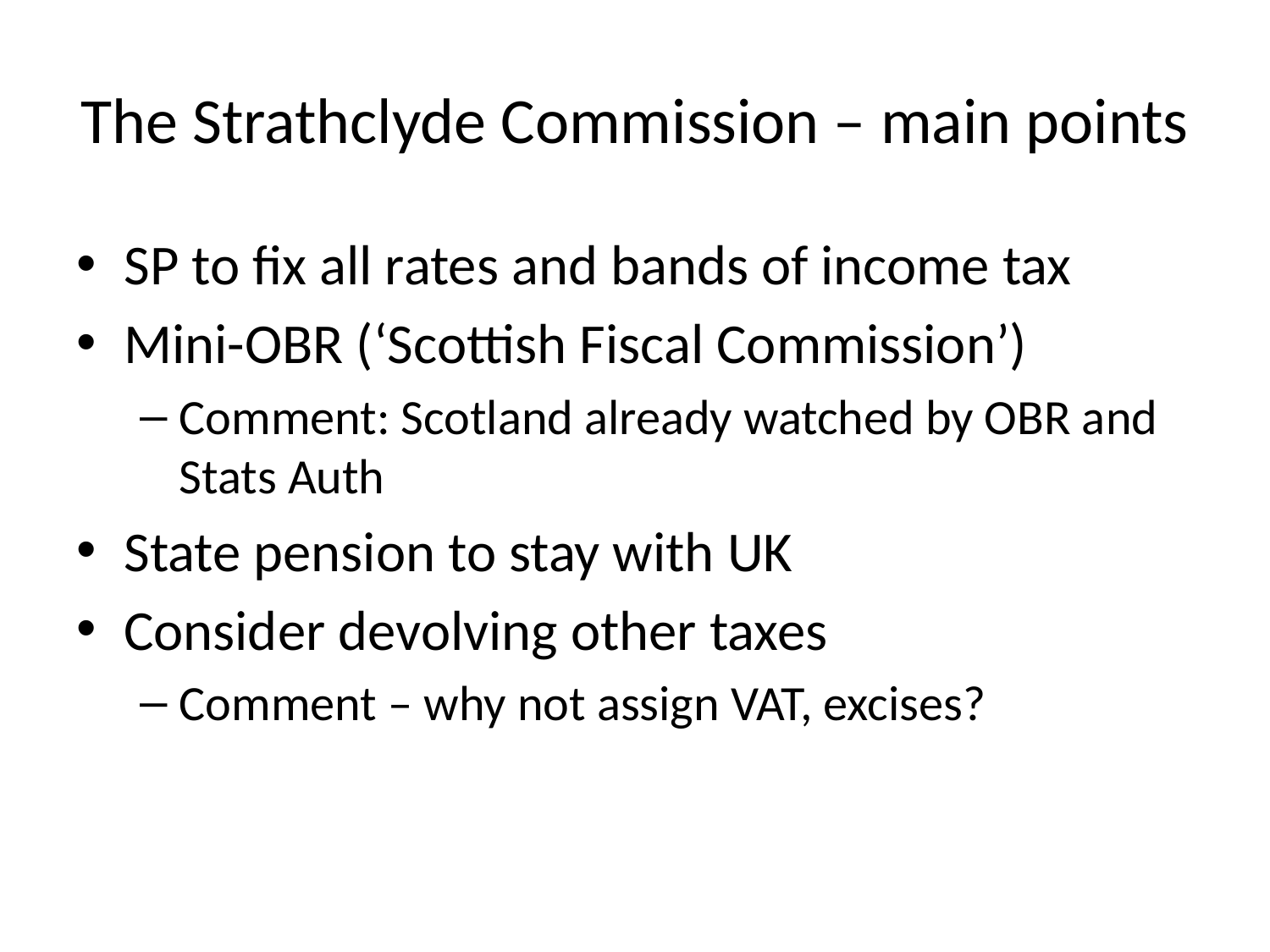

# The Strathclyde Commission – main points
SP to fix all rates and bands of income tax
Mini-OBR (‘Scottish Fiscal Commission’)
Comment: Scotland already watched by OBR and Stats Auth
State pension to stay with UK
Consider devolving other taxes
Comment – why not assign VAT, excises?